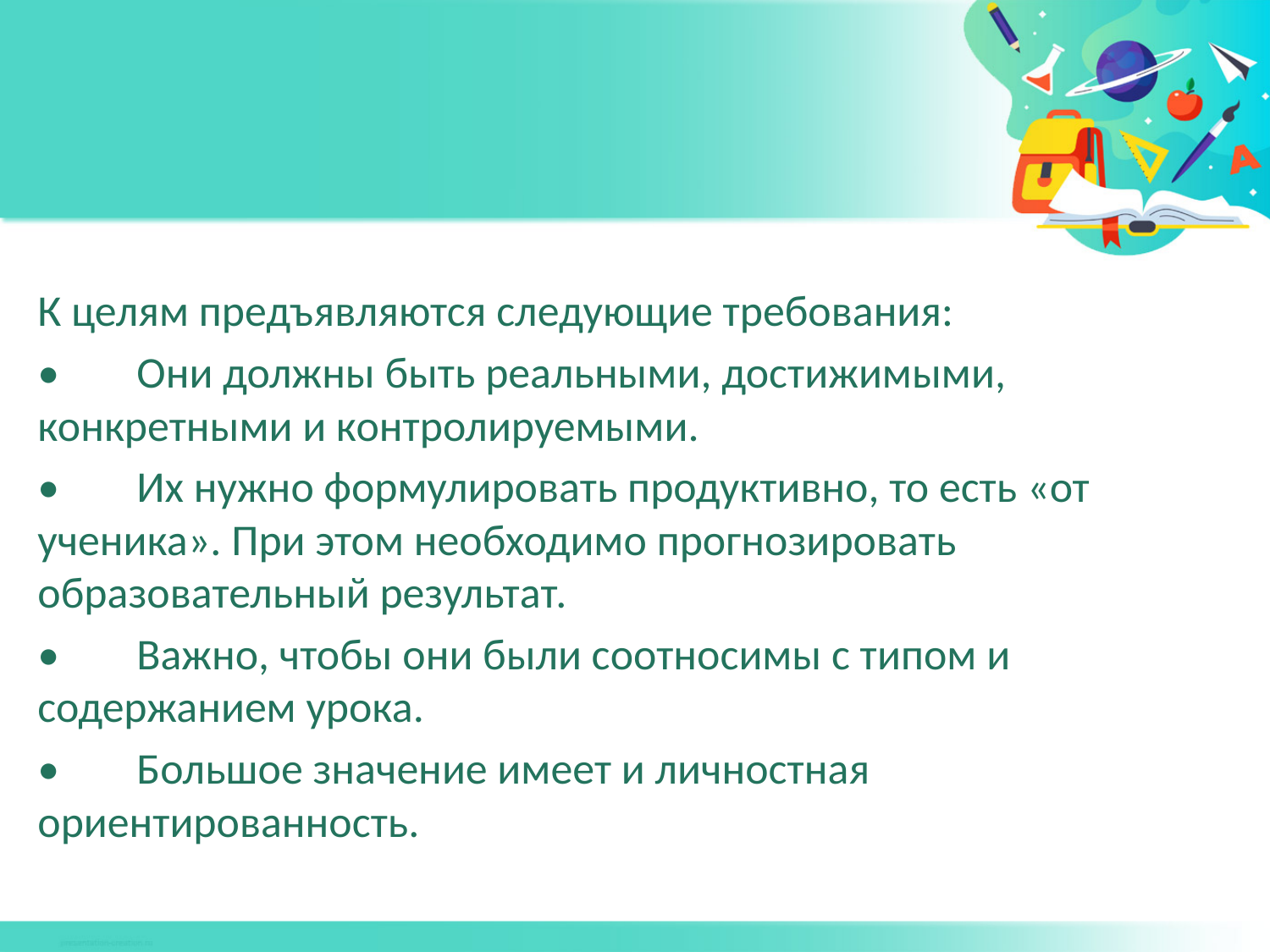

К целям предъявляются следующие требования:
•	Они должны быть реальными, достижимыми, конкретными и контролируемыми.
•	Их нужно формулировать продуктивно, то есть «от ученика». При этом необходимо прогнозировать образовательный результат.
•	Важно, чтобы они были соотносимы с типом и содержанием урока.
•	Большое значение имеет и личностная ориентированность.